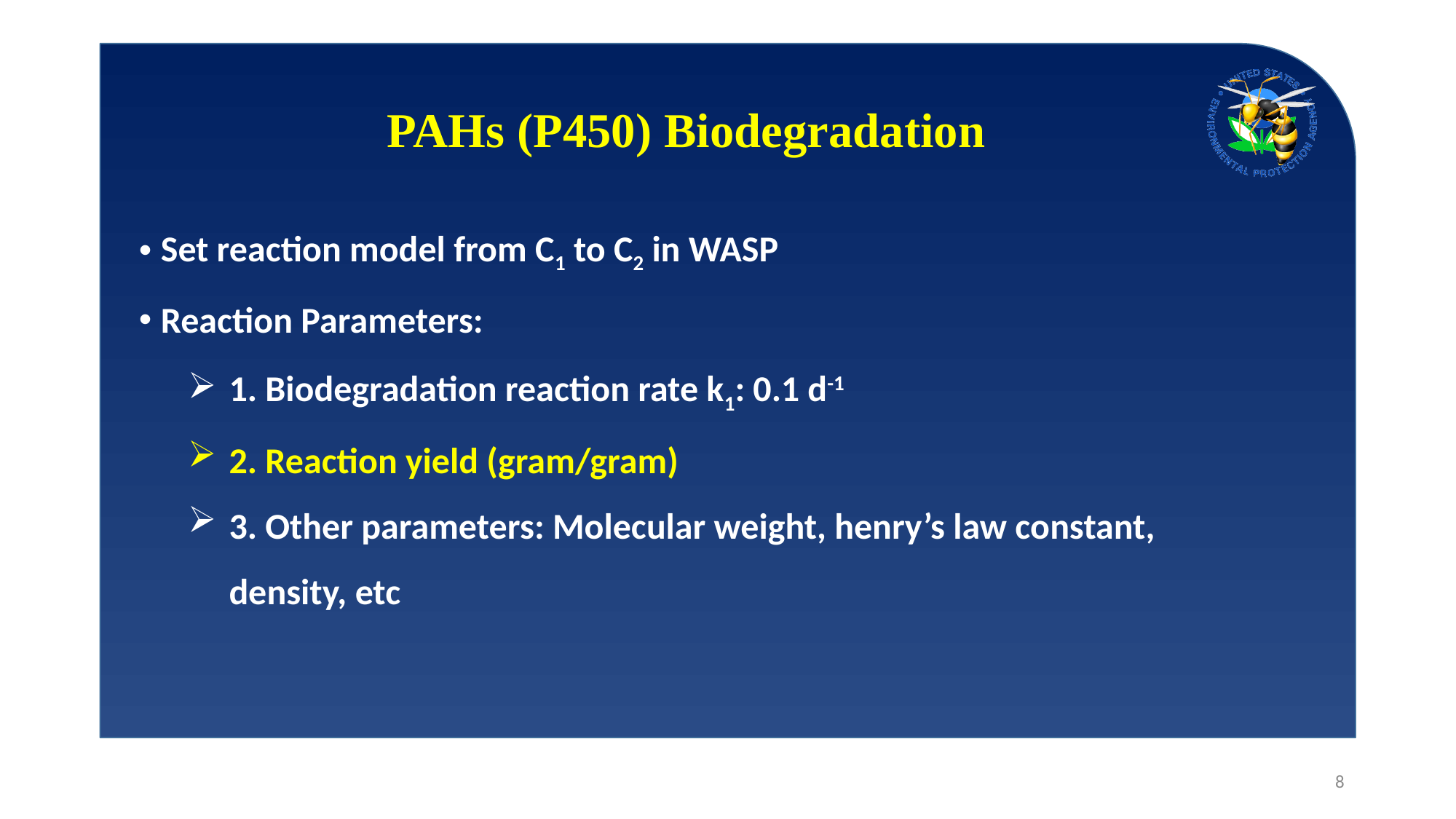

# PAHs (P450) Biodegradation
Set reaction model from C1 to C2 in WASP
Reaction Parameters:
1. Biodegradation reaction rate k1: 0.1 d-1
2. Reaction yield (gram/gram)
3. Other parameters: Molecular weight, henry’s law constant, density, etc
8